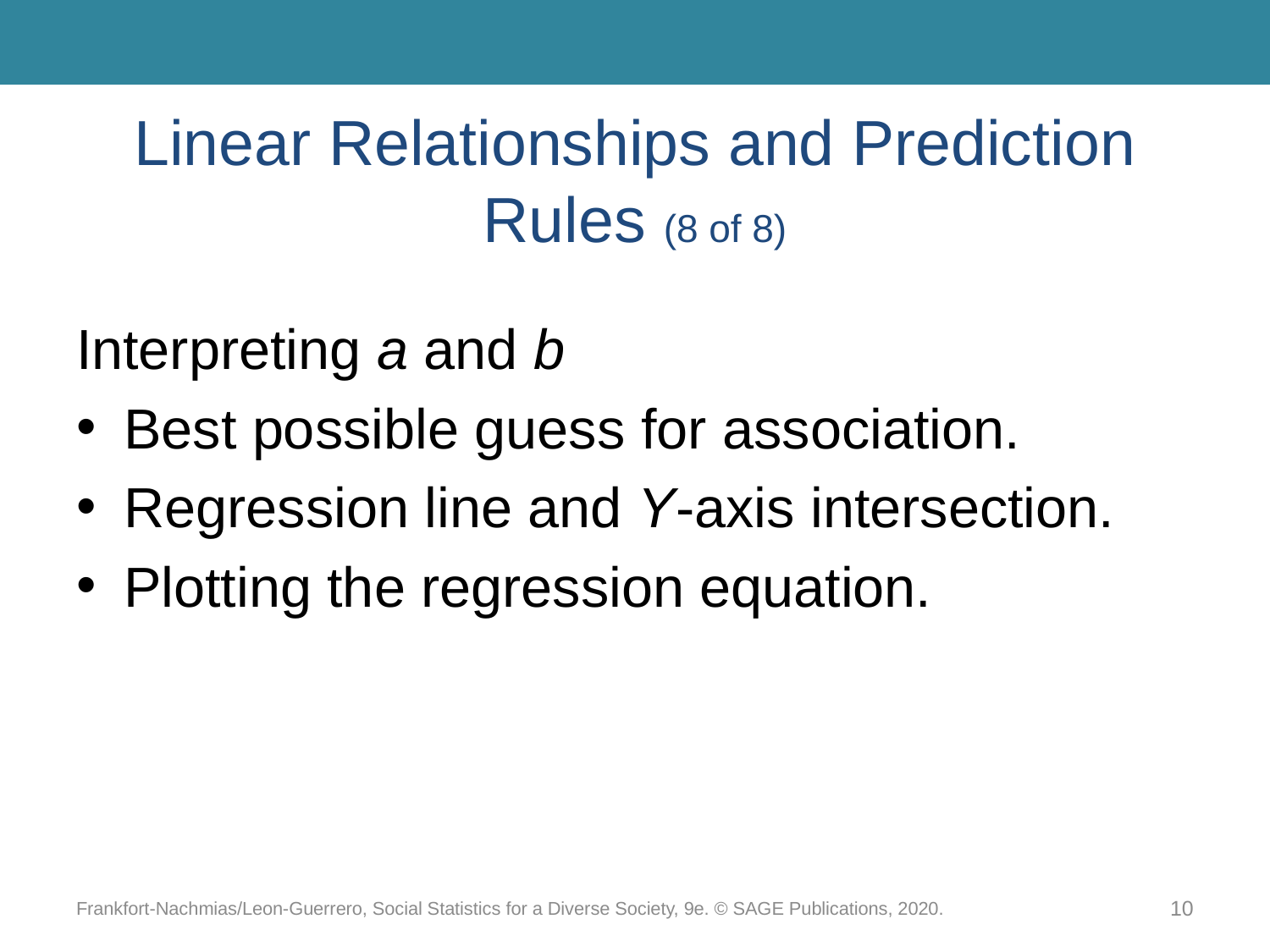

# Linear Relationships and Prediction Rules (8 of 8)
Interpreting a and b
Best possible guess for association.
Regression line and Y-axis intersection.
Plotting the regression equation.
Frankfort-Nachmias/Leon-Guerrero, Social Statistics for a Diverse Society, 9e. © SAGE Publications, 2020.
10